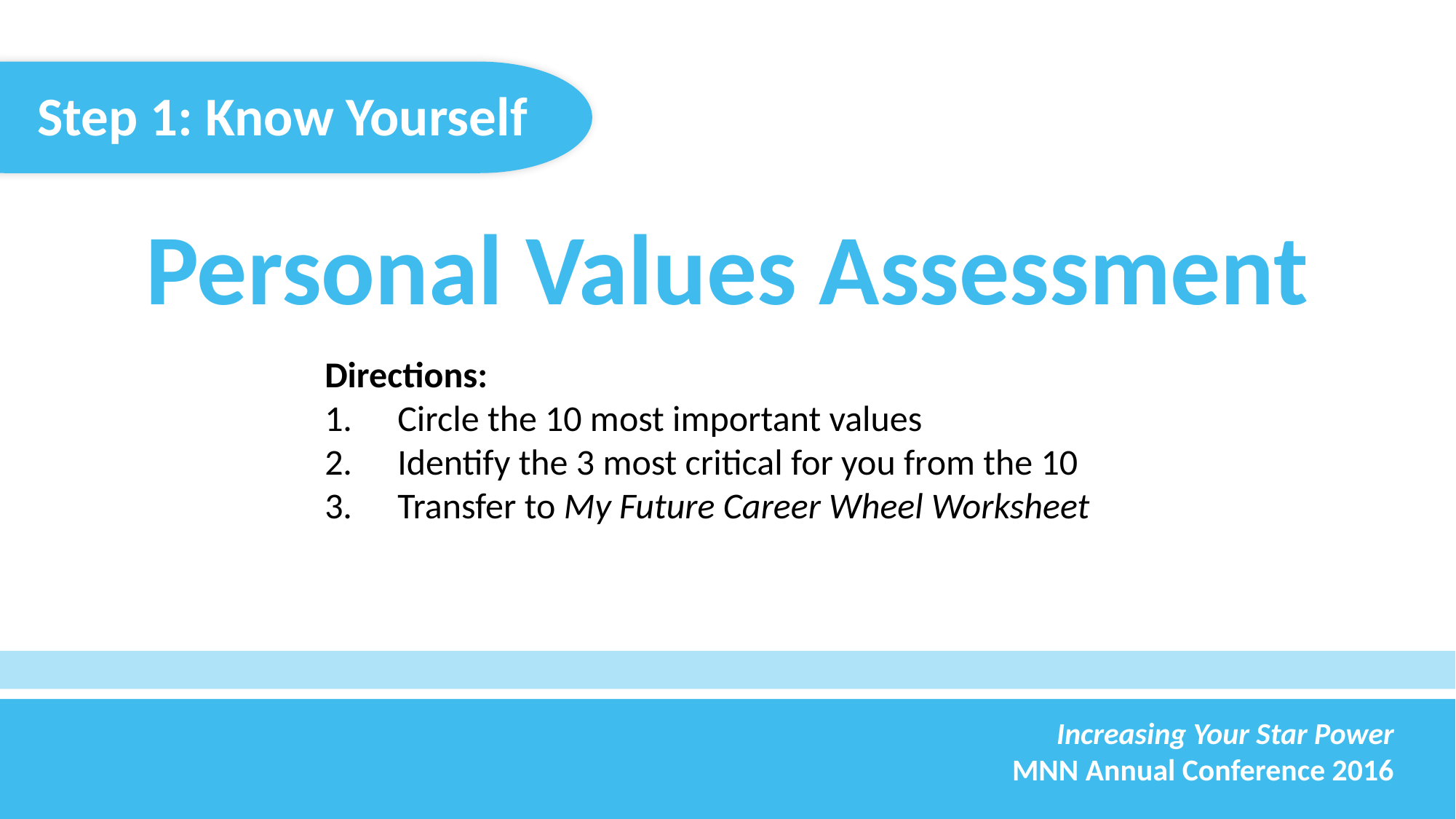

Step 1: Know Yourself
Personal Values Assessment
Directions:
Circle the 10 most important values
Identify the 3 most critical for you from the 10
Transfer to My Future Career Wheel Worksheet

Increasing Your Star Power
MNN Annual Conference 2016